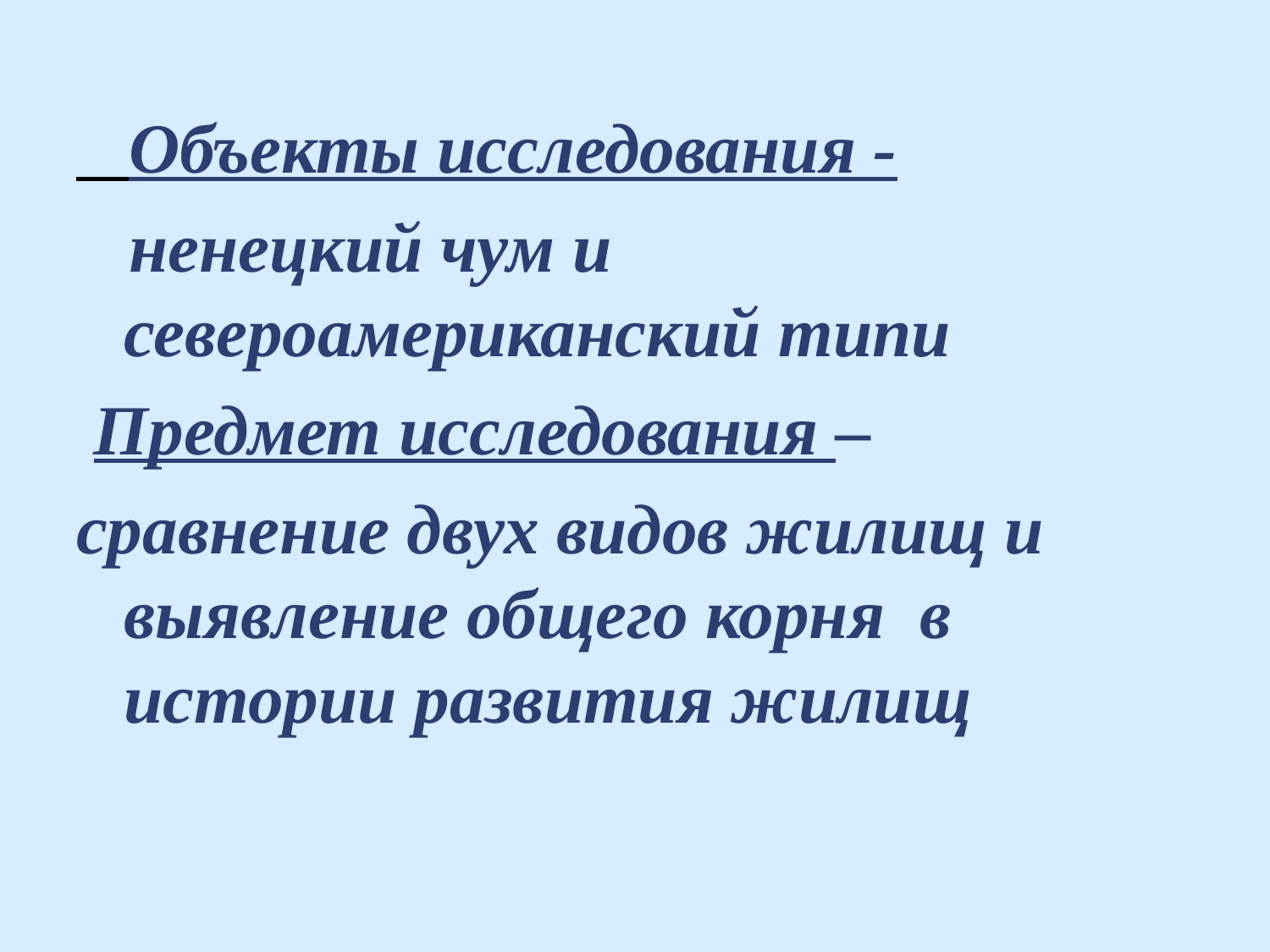

Объекты исследования -
   ненецкий чум и североамериканский типи
 Предмет исследования –
сравнение двух видов жилищ и выявление общего корня  в истории развития жилищ